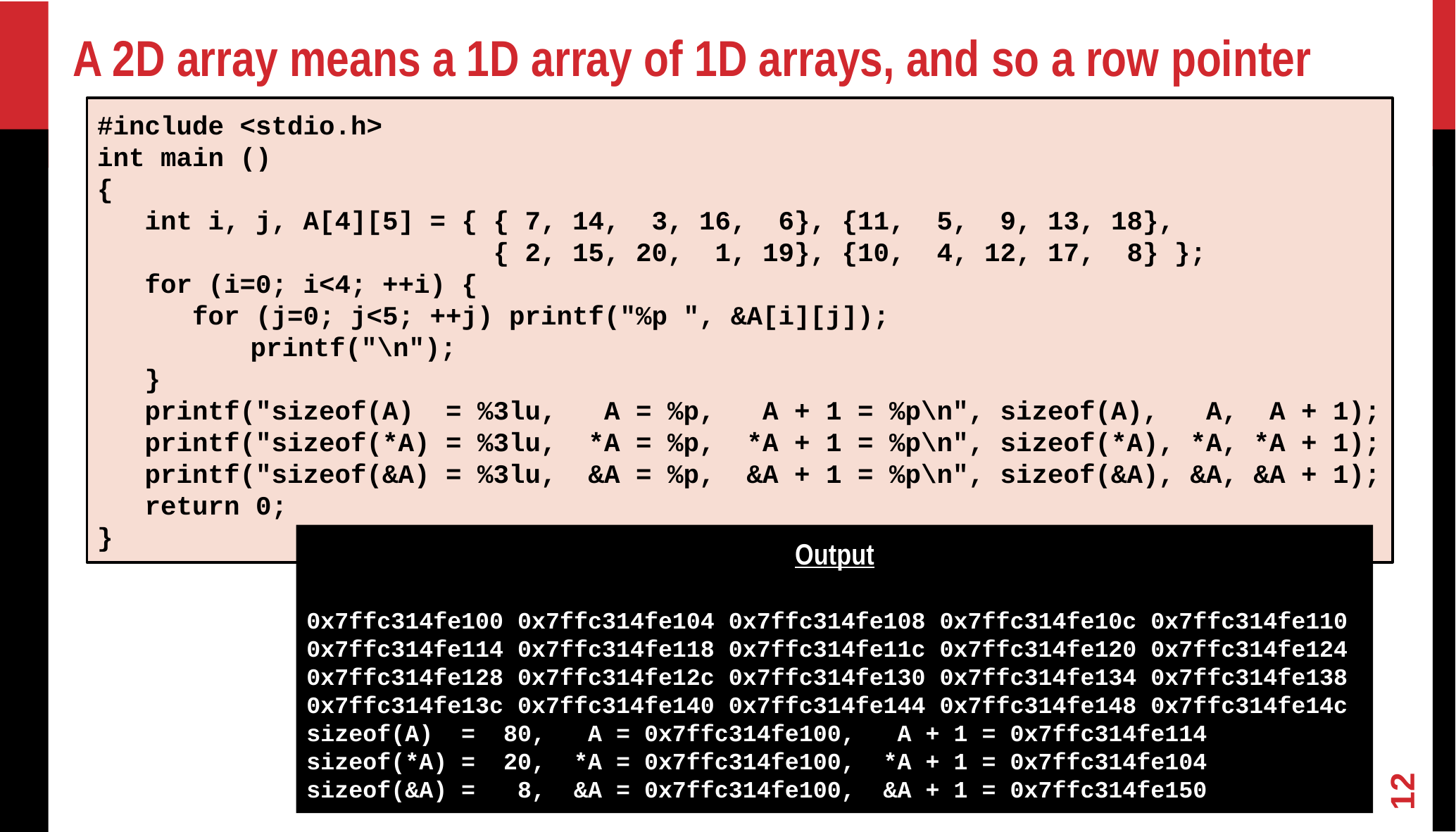

A 2D array means a 1D array of 1D arrays, and so a row pointer
#include <stdio.h>
int main ()
{
   int i, j, A[4][5] = { { 7, 14,  3, 16,  6}, {11,  5,  9, 13, 18},
                         { 2, 15, 20,  1, 19}, {10,  4, 12, 17,  8} };
   for (i=0; i<4; ++i) {
      for (j=0; j<5; ++j) printf("%p ", &A[i][j]);
  	   printf("\n");
   }
   printf("sizeof(A)  = %3lu,   A = %p,   A + 1 = %p\n", sizeof(A),   A,  A + 1);
   printf("sizeof(*A) = %3lu,  *A = %p,  *A + 1 = %p\n", sizeof(*A), *A, *A + 1);
   printf("sizeof(&A) = %3lu,  &A = %p,  &A + 1 = %p\n", sizeof(&A), &A, &A + 1);
   return 0;
}
Output

0x7ffc314fe100 0x7ffc314fe104 0x7ffc314fe108 0x7ffc314fe10c 0x7ffc314fe110
0x7ffc314fe114 0x7ffc314fe118 0x7ffc314fe11c 0x7ffc314fe120 0x7ffc314fe124
0x7ffc314fe128 0x7ffc314fe12c 0x7ffc314fe130 0x7ffc314fe134 0x7ffc314fe138
0x7ffc314fe13c 0x7ffc314fe140 0x7ffc314fe144 0x7ffc314fe148 0x7ffc314fe14c
sizeof(A)  =  80,   A = 0x7ffc314fe100,   A + 1 = 0x7ffc314fe114
sizeof(*A) =  20,  *A = 0x7ffc314fe100,  *A + 1 = 0x7ffc314fe104
sizeof(&A) =   8,  &A = 0x7ffc314fe100,  &A + 1 = 0x7ffc314fe150
12